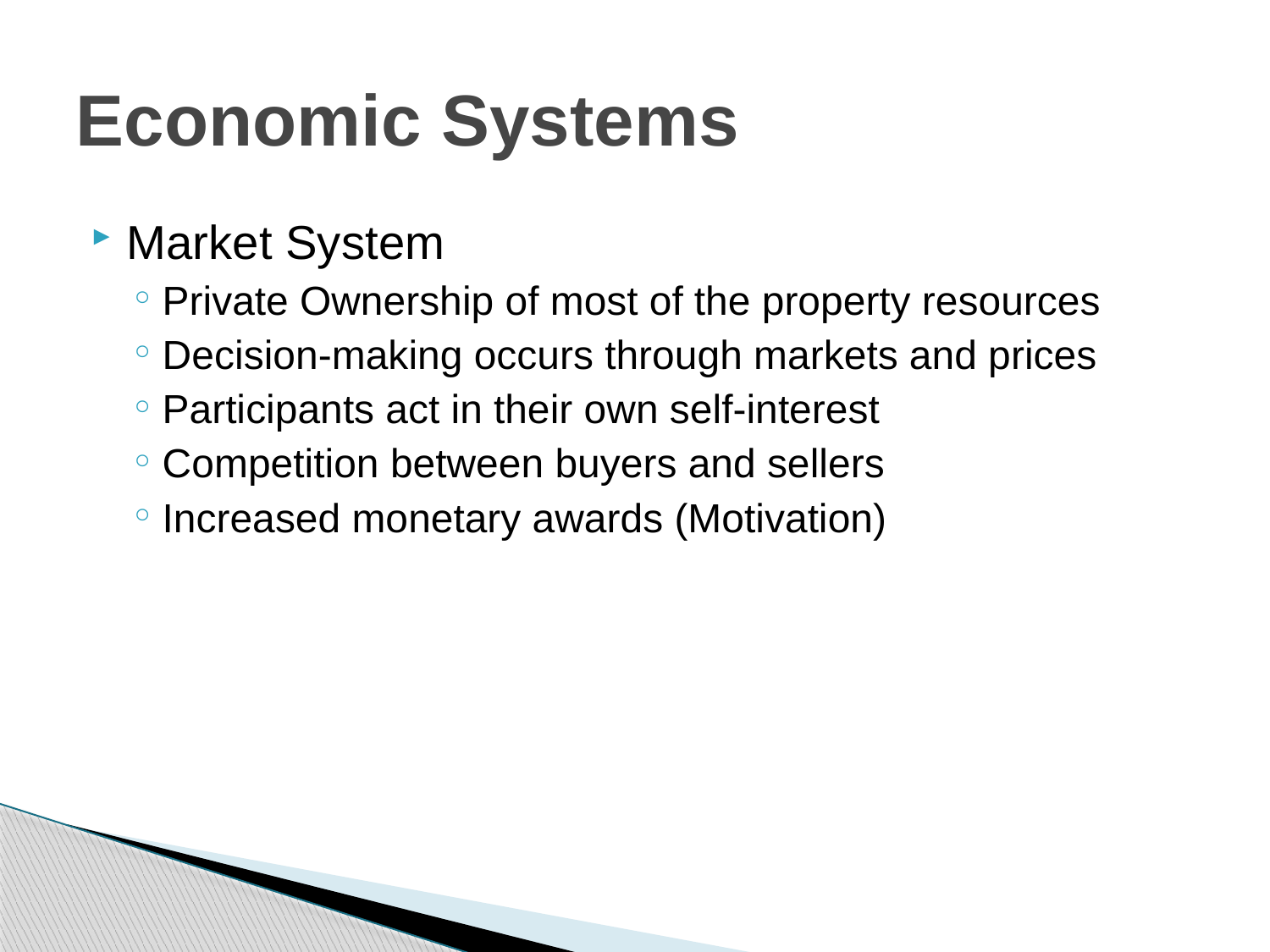

# Economic Systems
Market System
Private Ownership of most of the property resources
Decision-making occurs through markets and prices
Participants act in their own self-interest
Competition between buyers and sellers
Increased monetary awards (Motivation)